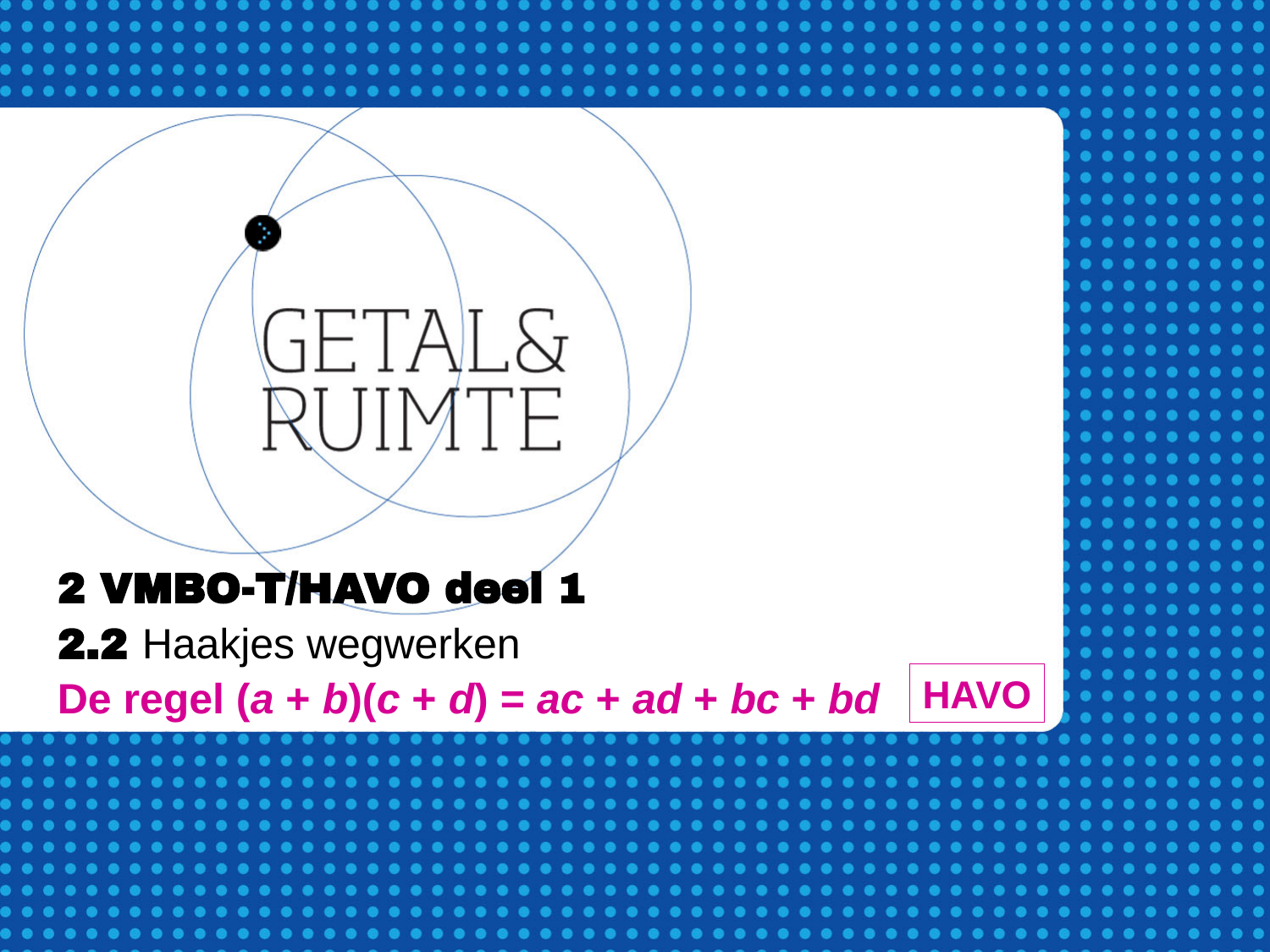

2 VMBO-T/HAVO deel 1
2.2 Haakjes wegwerken
De regel (a + b)(c + d) = ac + ad + bc + bd

HAVO